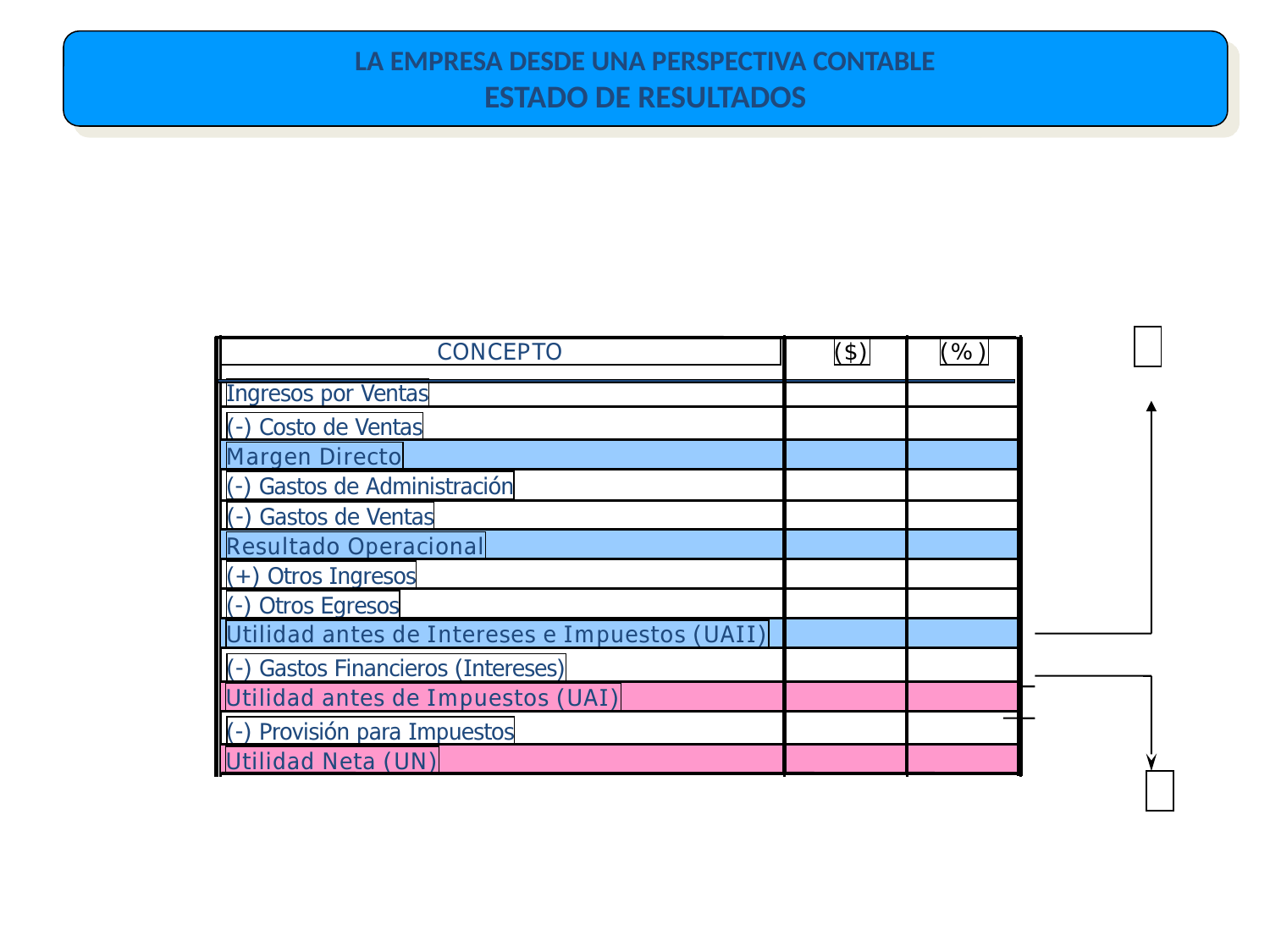

LA EMPRESA DESDE UNA PERSPECTIVA CONTABLE
ESTADO DE RESULTADOS

CONCEPTO

($)

(%)

Ingresos por Ventas

(-) Costo de Ventas

Margen Directo

(-) Gastos de Administración

(-) Gastos de Ventas

Resultado Operacional

(+) Otros Ingresos

(-) Otros Egresos

Utilidad antes de Intereses e Impuestos (UAII)

(-) Gastos Financieros (Intereses)

Utilidad antes de Impuestos (UAI)

(-) Provisión para Impuestos

Utilidad Neta (UN)